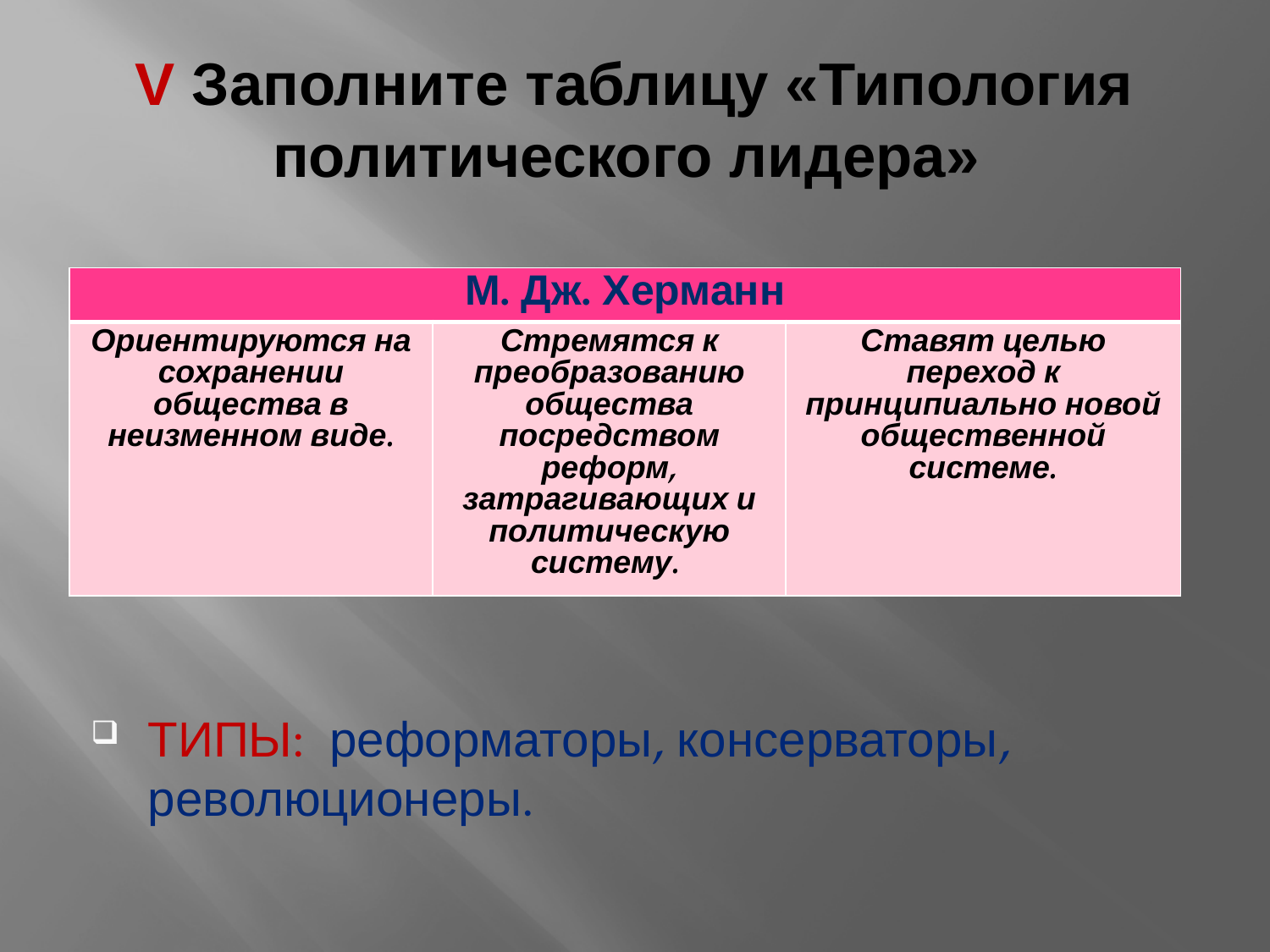

# V Заполните таблицу «Типология политического лидера»

ТИПЫ:  реформаторы, консерваторы, революционеры.
| М. Дж. Херманн |  |  |
| --- | --- | --- |
| Ориентируются на сохранении общества в неизменном виде. | Стремятся к преобразованию общества посредством реформ, затрагивающих и политическую систему. | Ставят целью переход к принципиально новой общественной системе. |